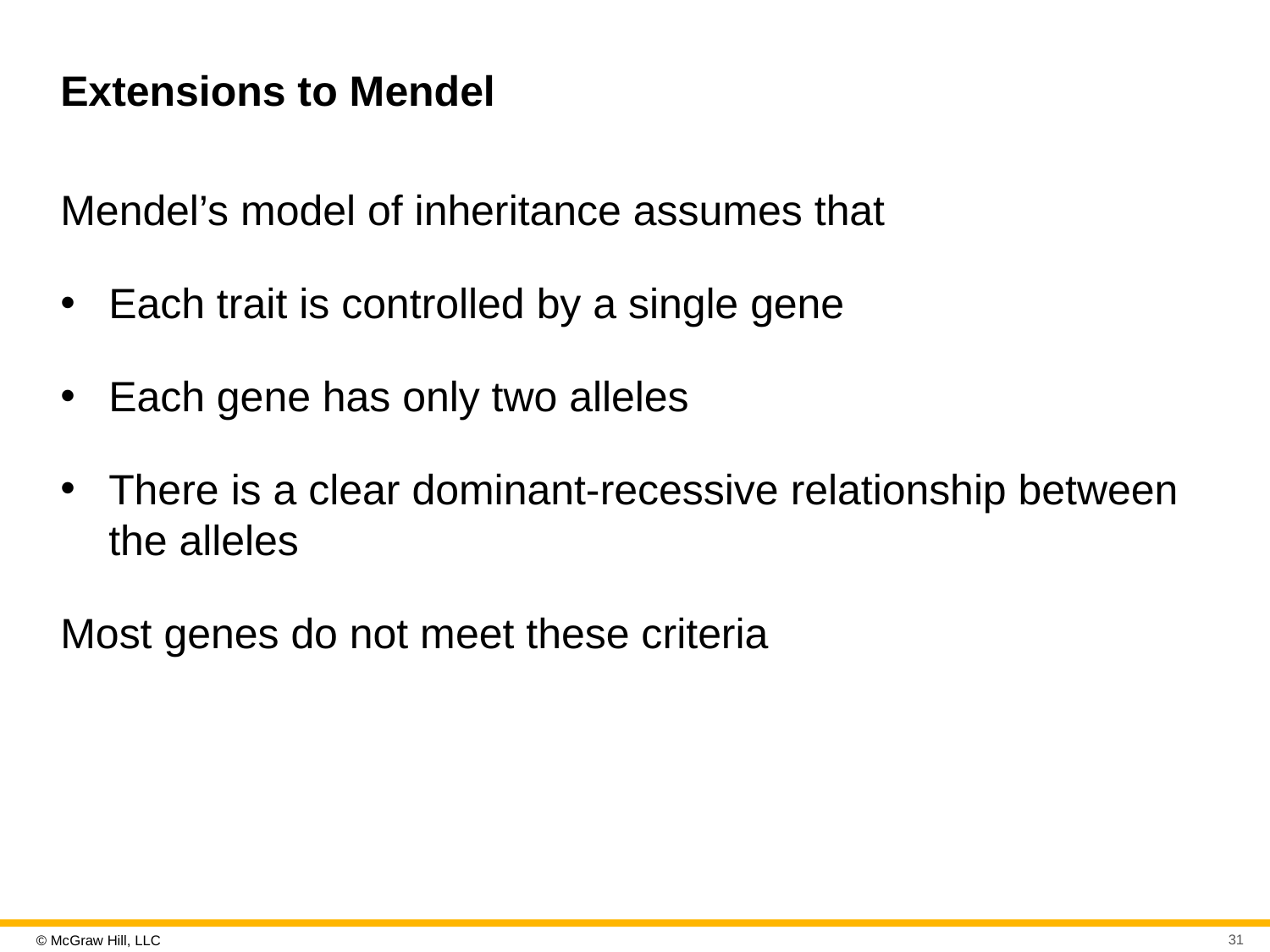

# Extensions to Mendel
Mendel’s model of inheritance assumes that
Each trait is controlled by a single gene
Each gene has only two alleles
There is a clear dominant-recessive relationship between the alleles
Most genes do not meet these criteria
31